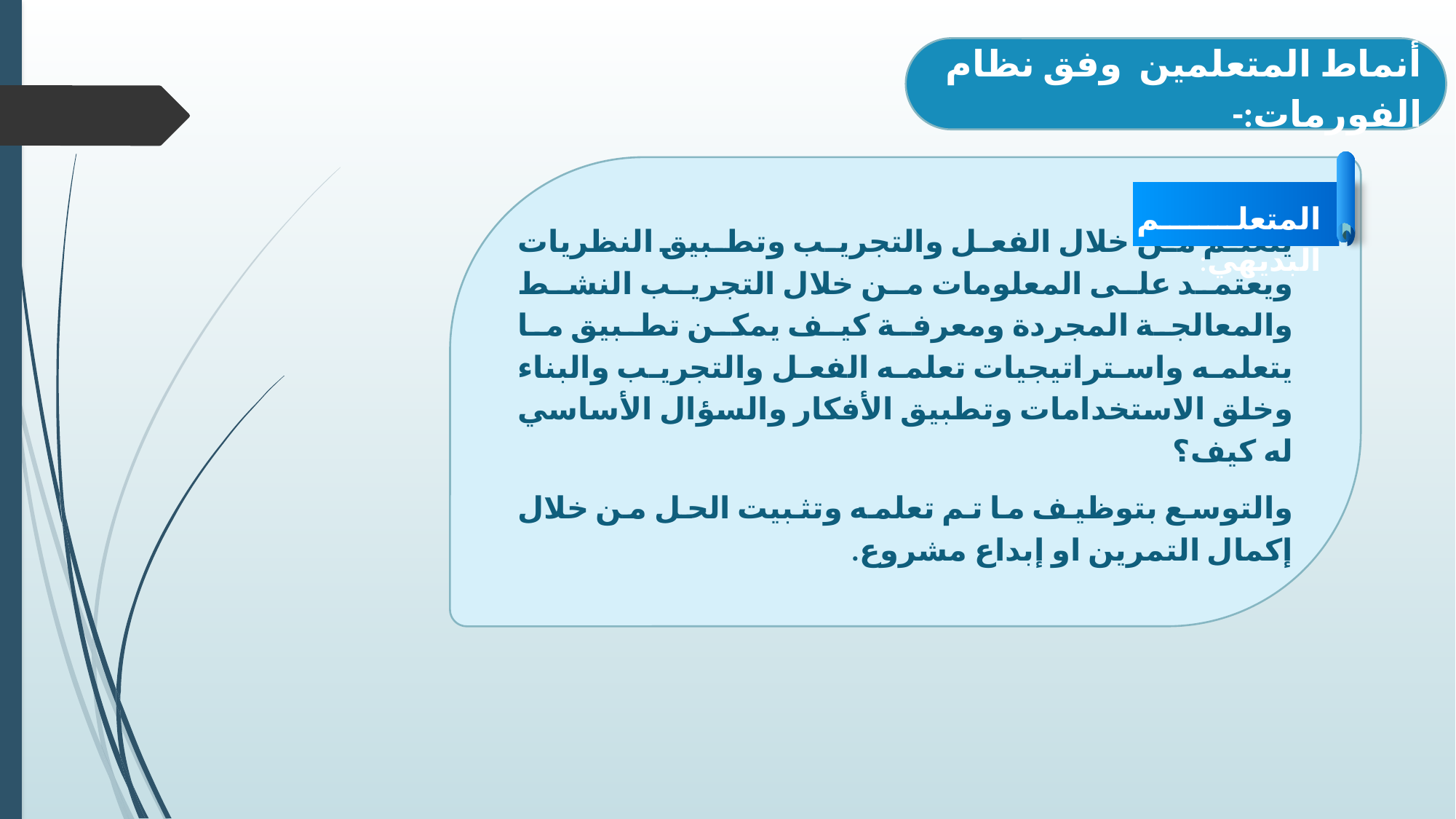

أنماط المتعلمين  وفق نظام الفورمات:-

يتعلم من خلال الفعل والتجريب وتطبيق النظريات ويعتمد على المعلومات من خلال التجريب النشط والمعالجة المجردة ومعرفة كيف يمكن تطبيق ما يتعلمه واستراتيجيات تعلمه الفعل والتجريب والبناء وخلق الاستخدامات وتطبيق الأفكار والسؤال الأساسي له كيف؟
والتوسع بتوظيف ما تم تعلمه وتثبيت الحل من خلال إكمال التمرين او إبداع مشروع.
المتعلم البديهي:
المتعلم التخيلي